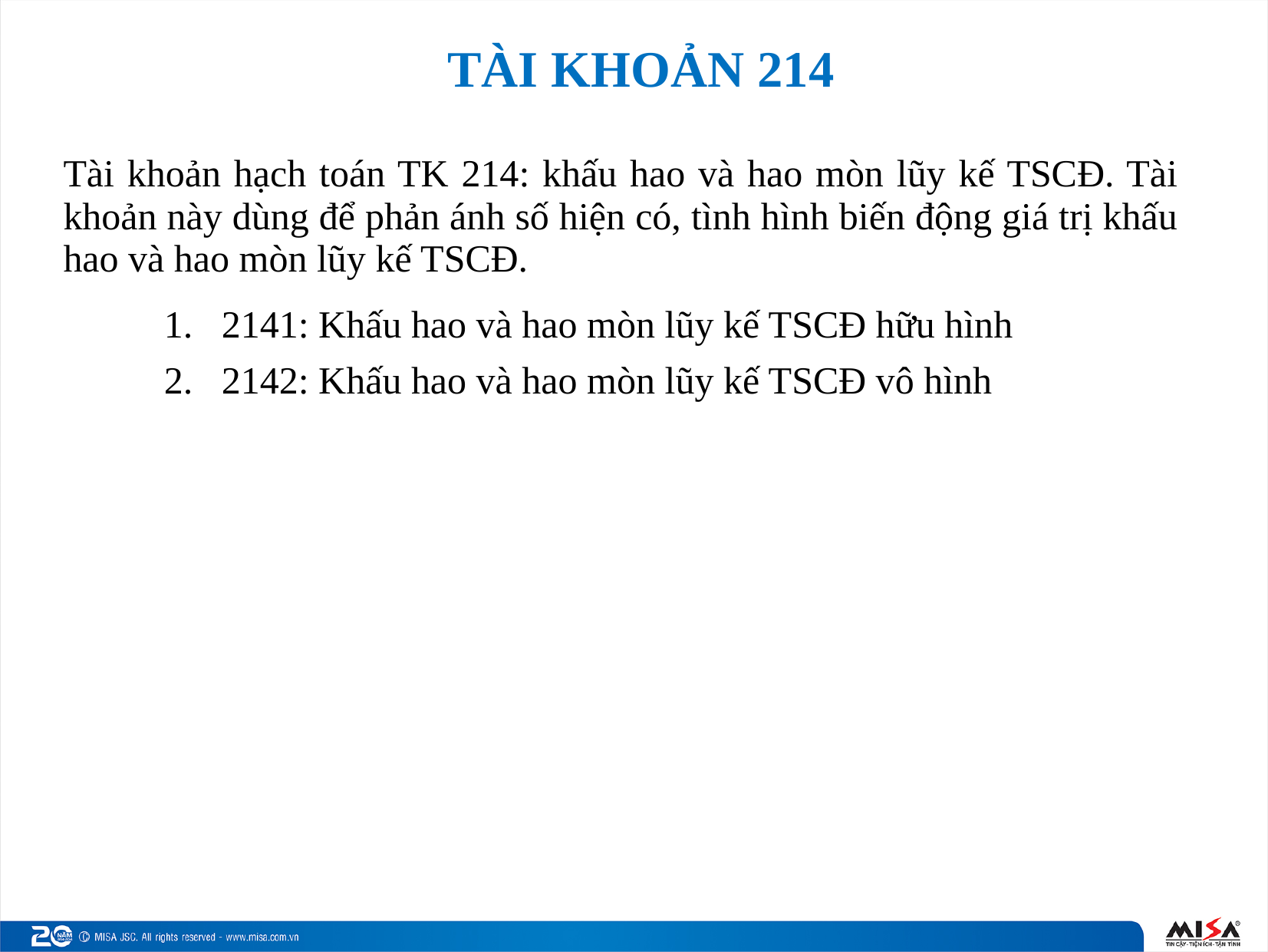

# TÀI KHOẢN 214
Tài khoản hạch toán TK 214: khấu hao và hao mòn lũy kế TSCĐ. Tài khoản này dùng để phản ánh số hiện có, tình hình biến động giá trị khấu hao và hao mòn lũy kế TSCĐ.
2141: Khấu hao và hao mòn lũy kế TSCĐ hữu hình
2142: Khấu hao và hao mòn lũy kế TSCĐ vô hình